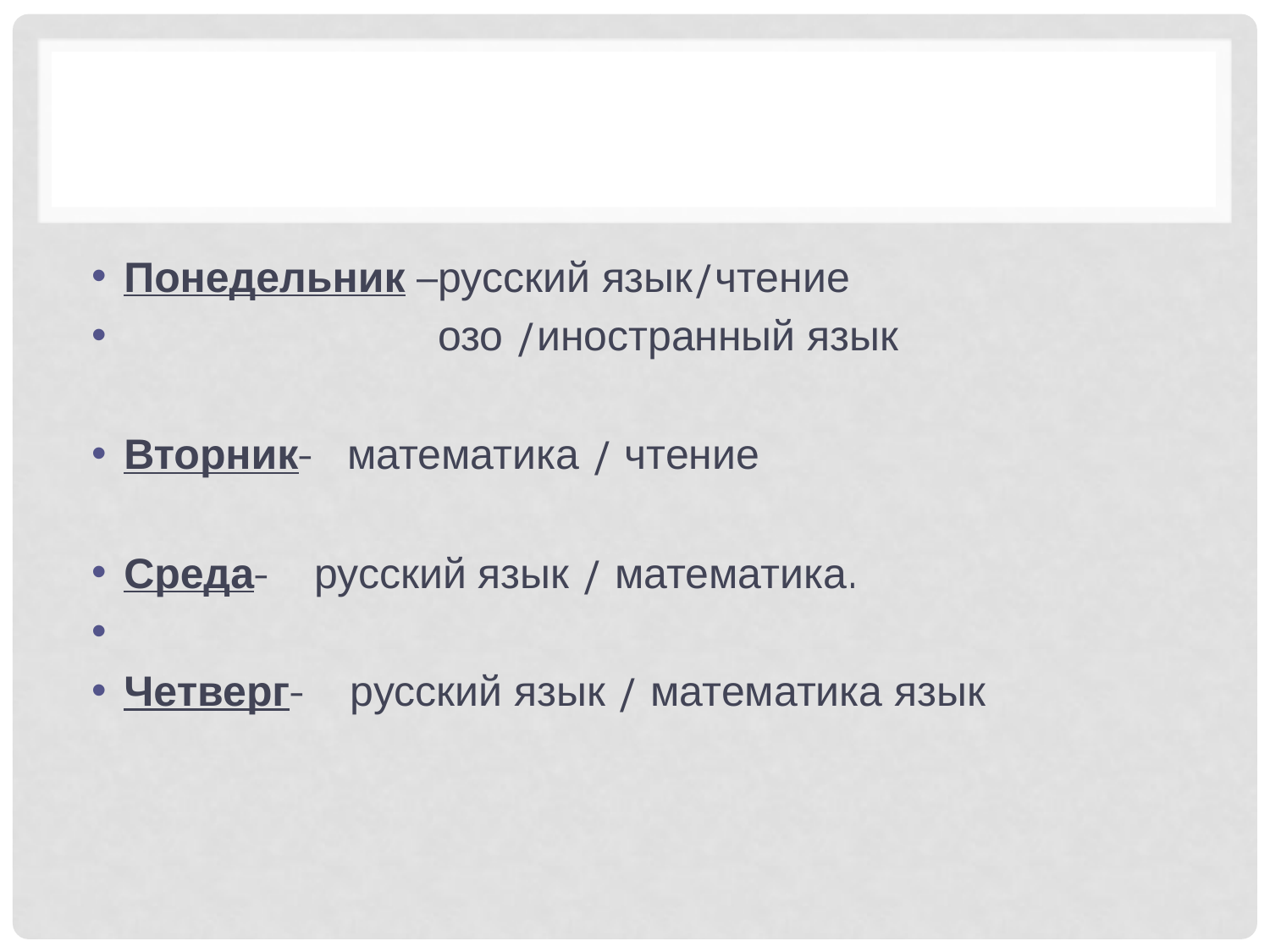

#
Понедельник –русский язык/чтение
                           озо /иностранный язык

Вторник-   математика / чтение

Среда-    русский язык / математика.

Четверг-    русский язык / математика язык